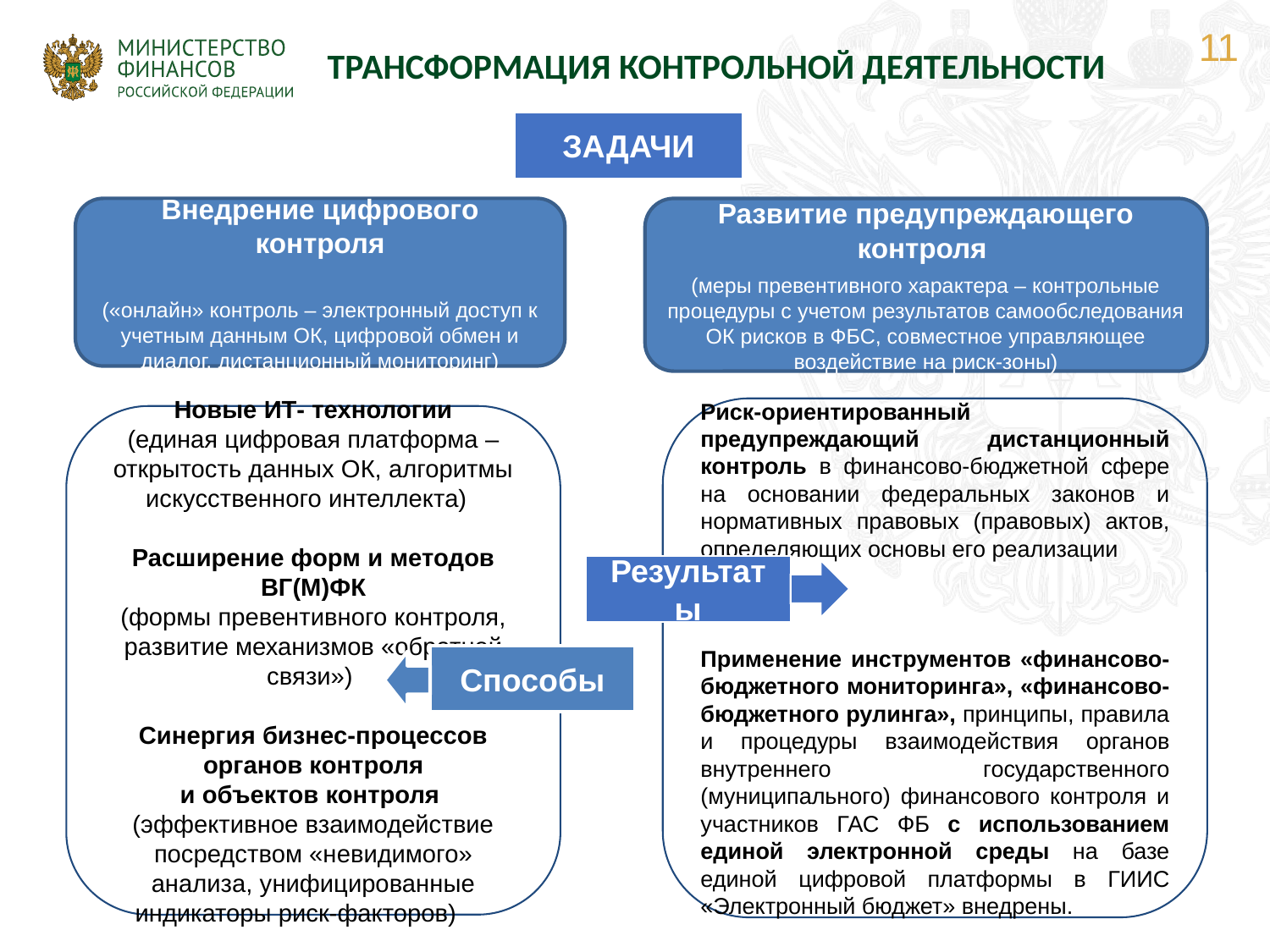

11
| ТРАНСФОРМАЦИЯ КОНТРОЛЬНОЙ ДЕЯТЕЛЬНОСТИ |
| --- |
ЗАДАЧИ
Внедрение цифрового контроля

(«онлайн» контроль – электронный доступ к учетным данным ОК, цифровой обмен и диалог, дистанционный мониторинг)
Развитие предупреждающего контроля
(меры превентивного характера – контрольные процедуры с учетом результатов самообследования ОК рисков в ФБС, совместное управляющее воздействие на риск-зоны)
Риск-ориентированный предупреждающий дистанционный контроль в финансово-бюджетной сфере на основании федеральных законов и нормативных правовых (правовых) актов, определяющих основы его реализации

Применение инструментов «финансово-бюджетного мониторинга», «финансово-бюджетного рулинга», принципы, правила и процедуры взаимодействия органов внутреннего государственного (муниципального) финансового контроля и участников ГАС ФБ с использованием единой электронной среды на базе единой цифровой платформы в ГИИС «Электронный бюджет» внедрены.
Новые ИТ- технологии
(единая цифровая платформа – открытость данных ОК, алгоритмы искусственного интеллекта)
Расширение форм и методов ВГ(М)ФК
(формы превентивного контроля, развитие механизмов «обратной связи»)
Синергия бизнес-процессов органов контроля
и объектов контроля
(эффективное взаимодействие посредством «невидимого» анализа, унифицированные индикаторы риск-факторов)
Результаты

Способы